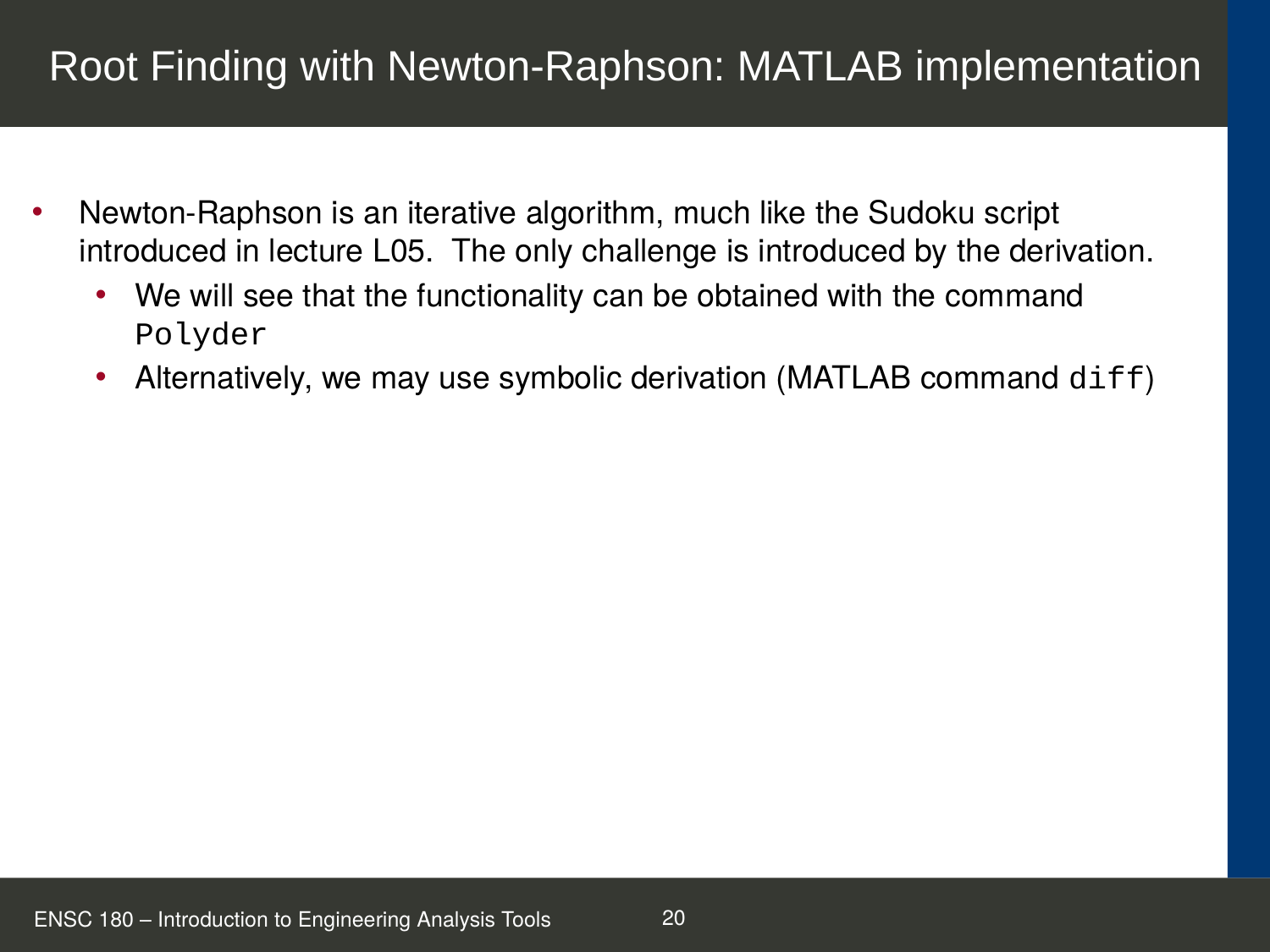

# Root Finding with Newton-Raphson: MATLAB implementation
Newton-Raphson is an iterative algorithm, much like the Sudoku script introduced in lecture L05.  The only challenge is introduced by the derivation.
We will see that the functionality can be obtained with the command Polyder
Alternatively, we may use symbolic derivation (MATLAB command diff)

ENSC 180 – Introduction to Engineering Analysis Tools